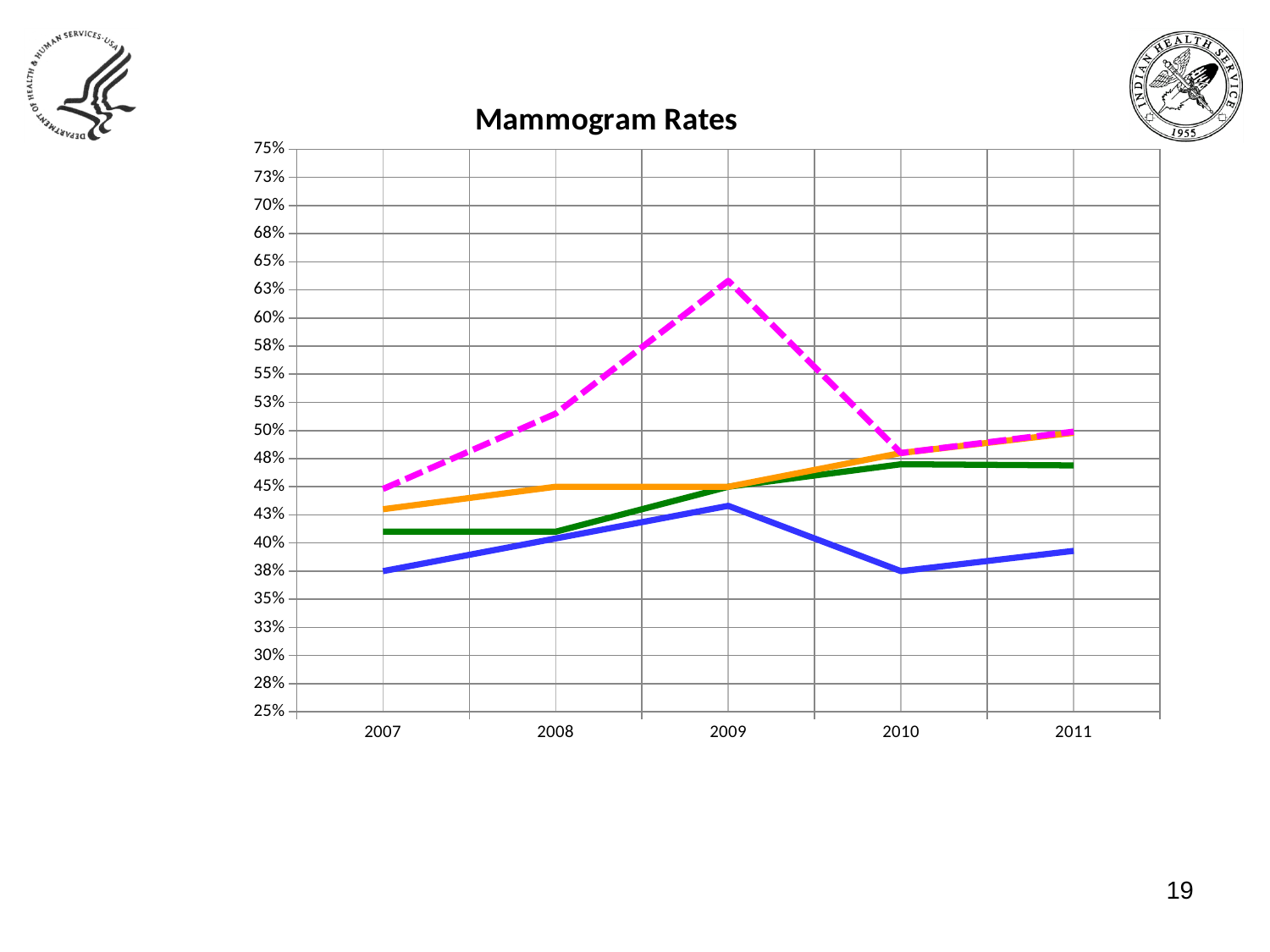

### Chart: Mammogram Rates

| Category | National Target | National Average | Service Unit Only | Portland Area Average |
|---|---|---|---|---|
| 2007 | 0.41 | 0.43 | 0.448 | 0.375 |
| 2008 | 0.41 | 0.45 | 0.515 | 0.404 |
| 2009 | 0.45 | 0.45 | 0.633 | 0.433 |
| 2010 | 0.47 | 0.48 | 0.48 | 0.375 |
| 2011 | 0.469 | 0.498 | 0.499 | 0.393 |
19